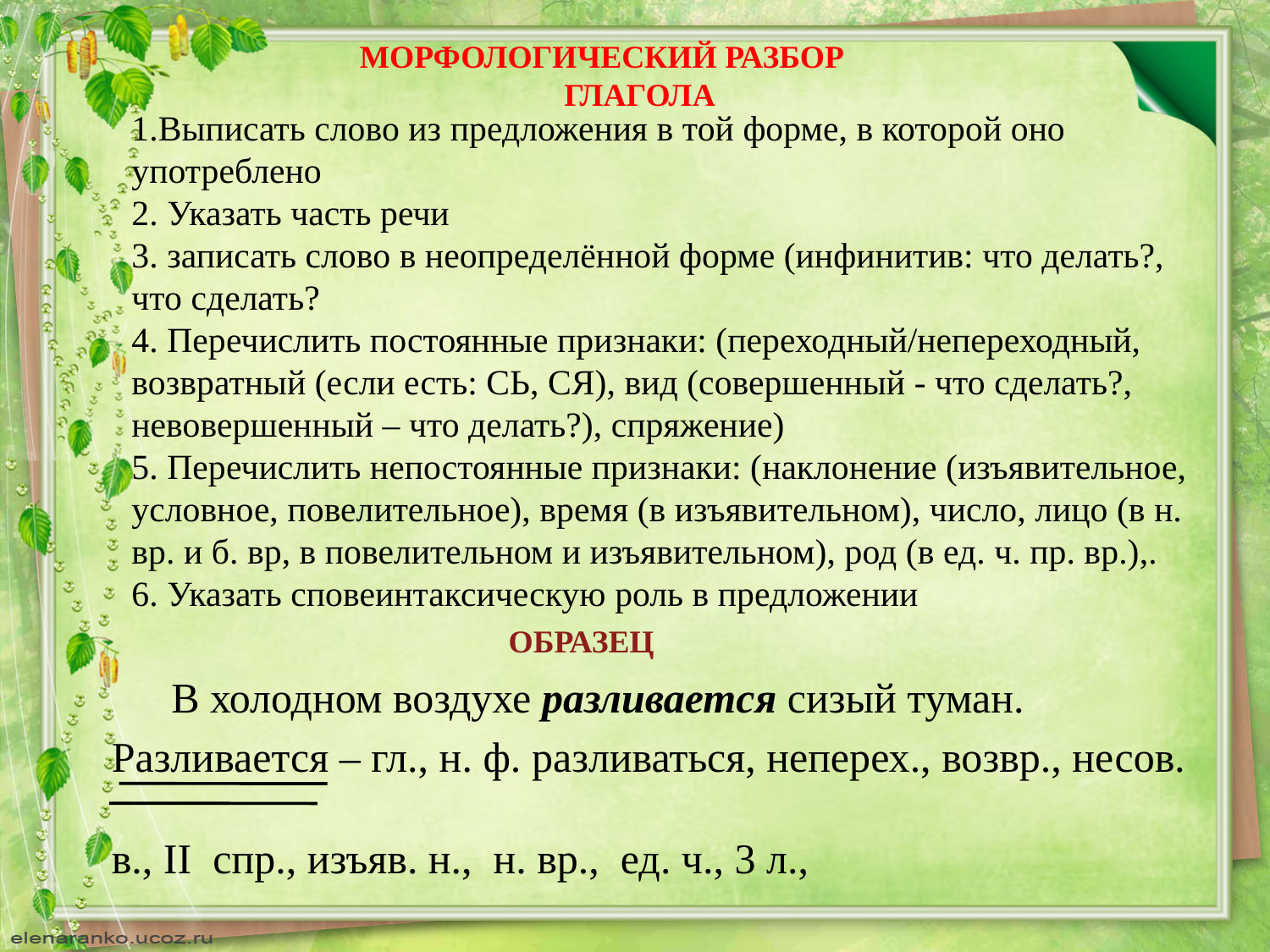

МОРФОЛОГИЧЕСКИЙ РАЗБОР
ГЛАГОЛА
1.Выписать слово из предложения в той форме, в которой оно употреблено
2. Указать часть речи
3. записать слово в неопределённой форме (инфинитив: что делать?, что сделать?
4. Перечислить постоянные признаки: (переходный/непереходный, возвратный (если есть: СЬ, СЯ), вид (совершенный - что сделать?, невовершенный – что делать?), спряжение)
5. Перечислить непостоянные признаки: (наклонение (изъявительное, условное, повелительное), время (в изъявительном), число, лицо (в н. вр. и б. вр, в повелительном и изъявительном), род (в ед. ч. пр. вр.),.
6. Указать сповеинтаксическую роль в предложении
ОБРАЗЕЦ
В холодном воздухе разливается сизый туман.
Разливается – гл., н. ф. разливаться, неперех., возвр., несов.

в., II  спр., изъяв. н.,  н. вр.,  ед. ч., 3 л.,